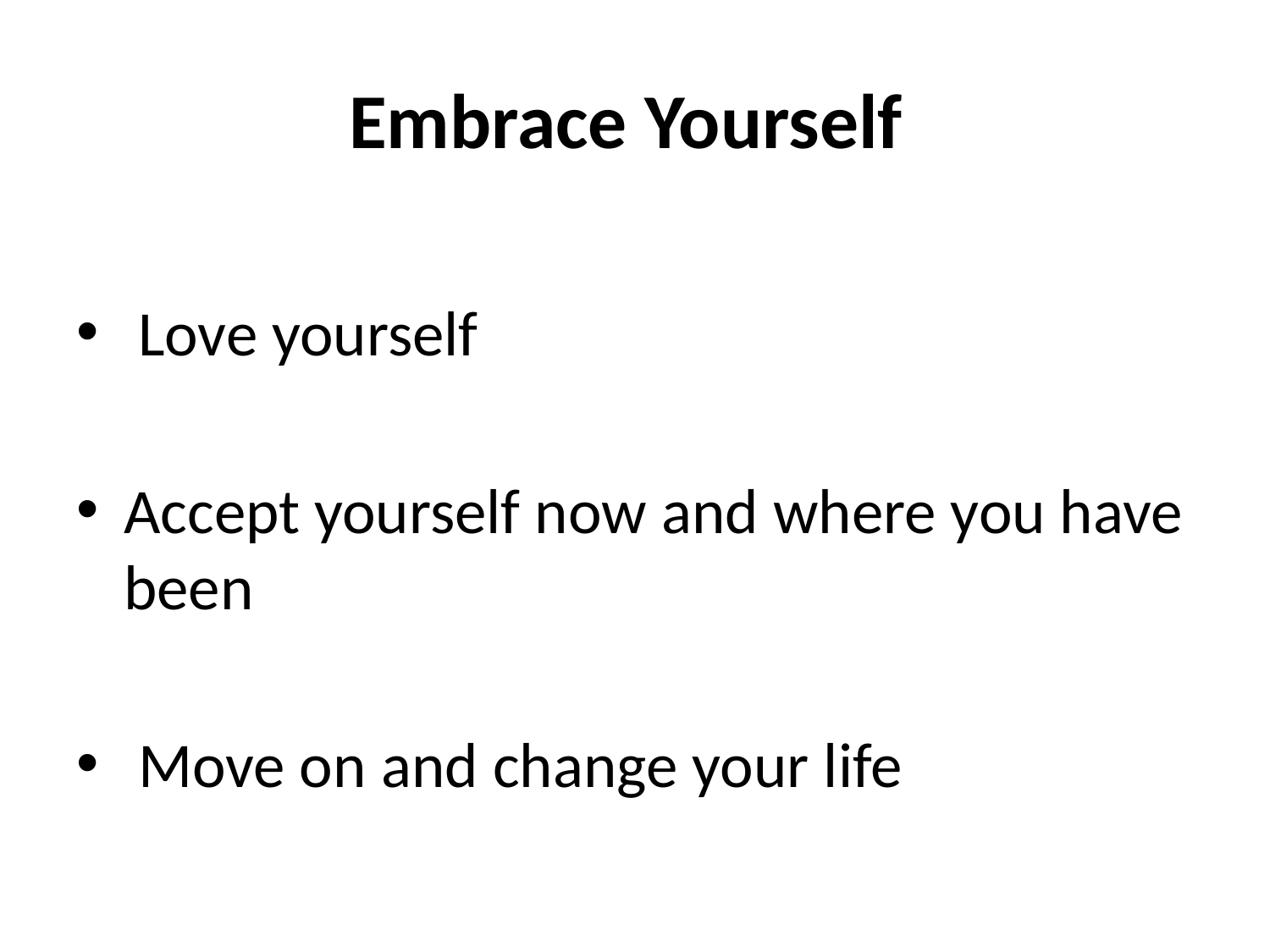

# Embrace Yourself
 Love yourself

Accept yourself now and where you have been

 Move on and change your life